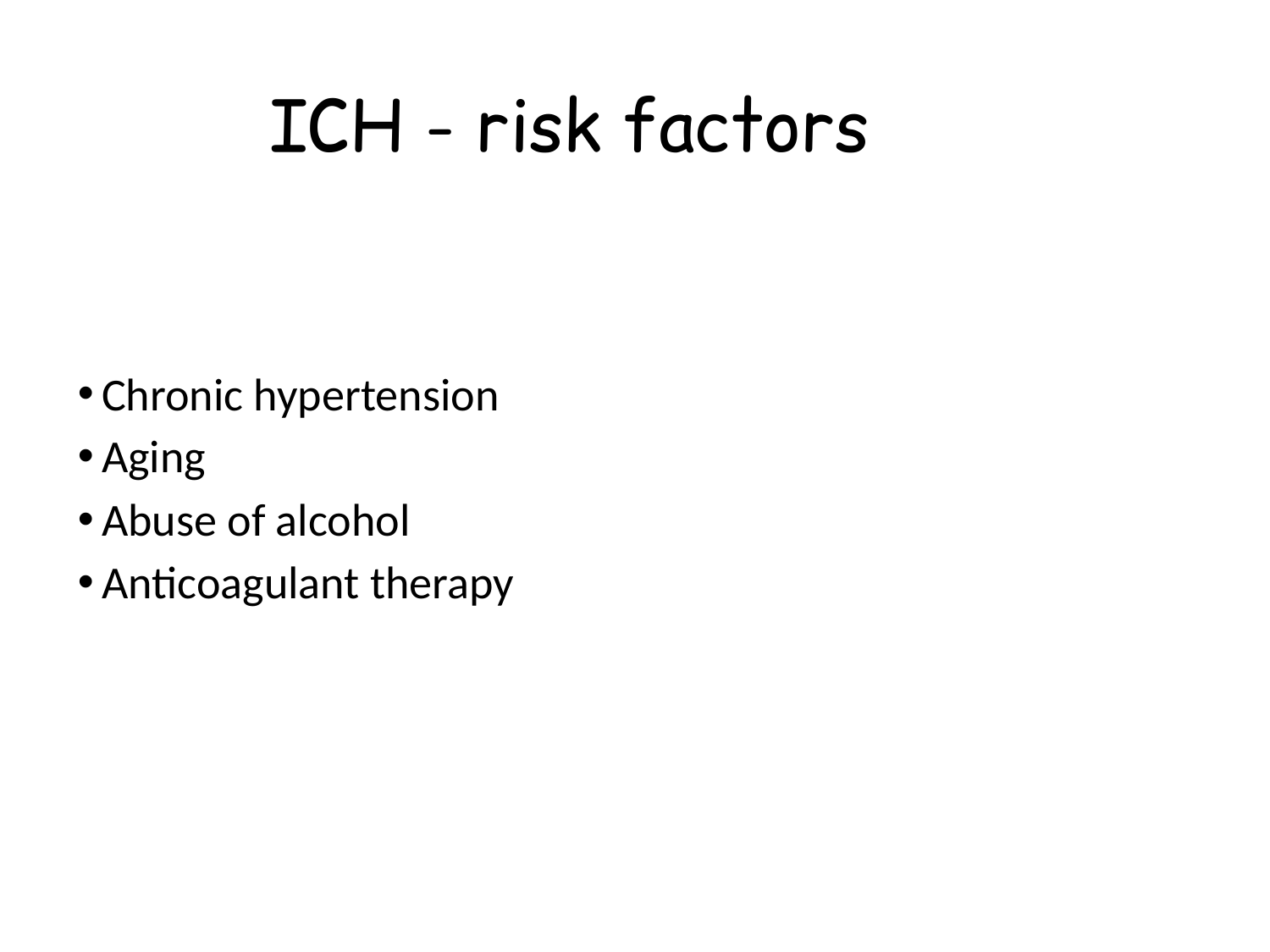

# ICH - risk factors

Chronic hypertension
Aging
Abuse of alcohol
Anticoagulant therapy